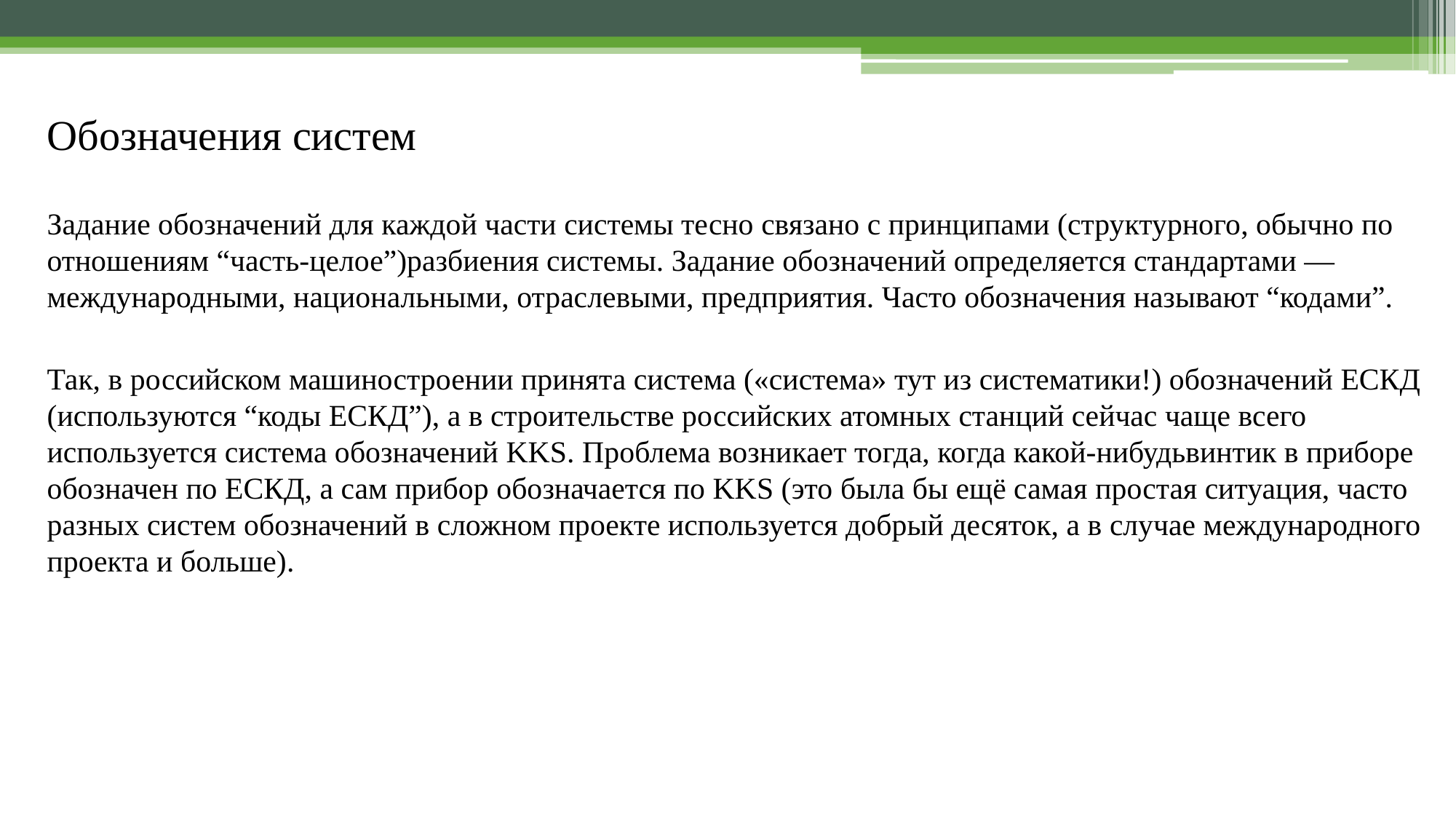

Обозначения систем

Задание обозначений для каждой части системы тесно связано с принципами (структурного, обычно по отношениям “часть-целое”)разбиения системы. Задание обозначений определяется стандартами — международными, национальными, отраслевыми, предприятия. Часто обозначения называют “кодами”.

Так, в российском машиностроении принята система («система» тут из систематики!) обозначений ЕСКД (используются “коды ЕСКД”), а в строительстве российских атомных станций сейчас чаще всего используется система обозначений KKS. Проблема возникает тогда, когда какой-нибудьвинтик в приборе обозначен по ЕСКД, а сам прибор обозначается по KKS (это была бы ещё самая простая ситуация, часто разных систем обозначений в сложном проекте используется добрый десяток, а в случае международного проекта и больше).